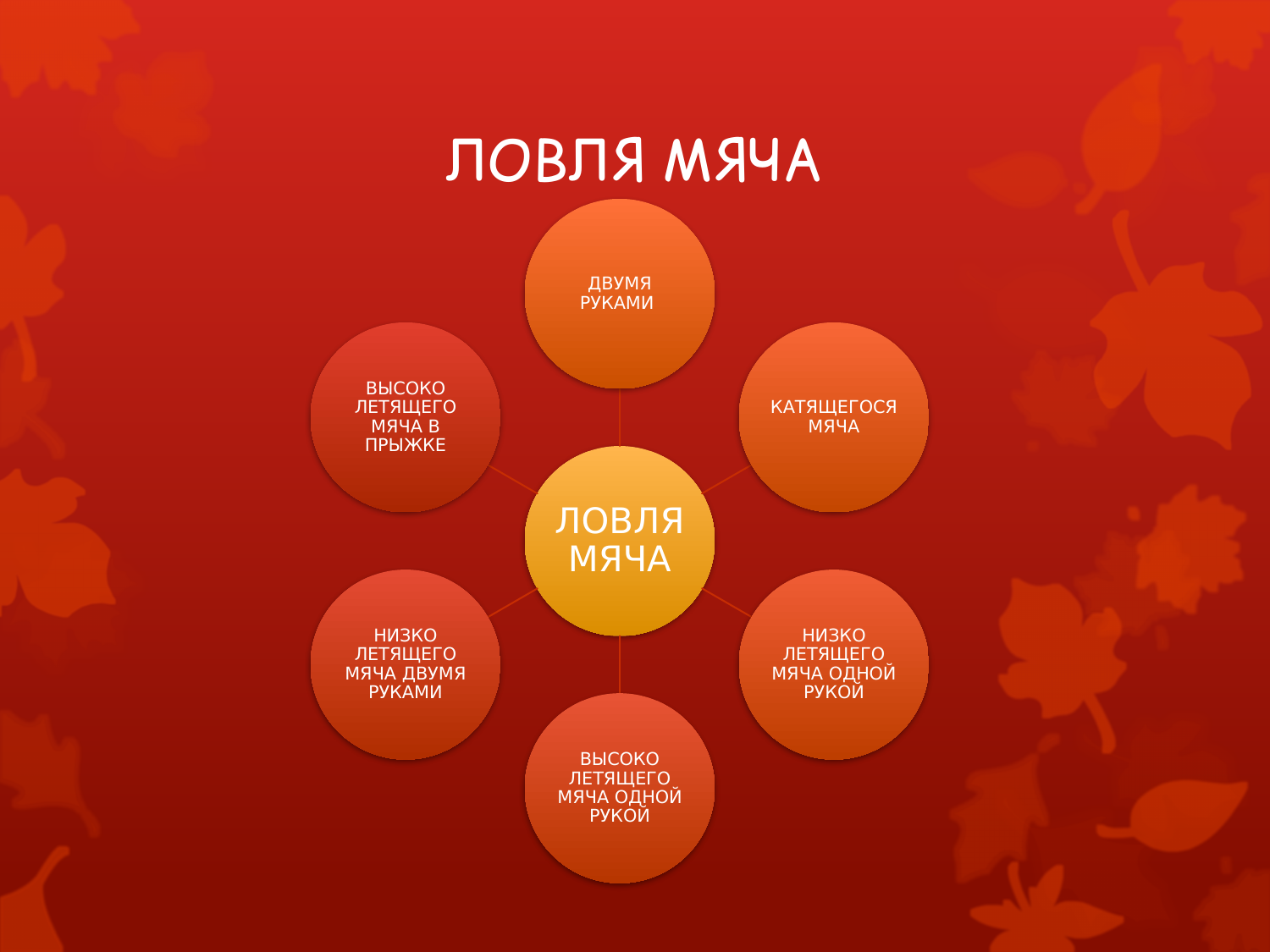

# ЛОВЛЯ МЯЧА
ЛОВЛЯ МЯЧА

ДВУМЯ РУКАМИ

КАТЯЩЕГОСЯ МЯЧА

НИЗКО ЛЕТЯЩЕГО МЯЧА ОДНОЙ РУКОЙ

ВЫСОКО ЛЕТЯЩЕГО МЯЧА ОДНОЙ РУКОЙ

НИЗКО ЛЕТЯЩЕГО МЯЧА ДВУМЯ РУКАМИ

ВЫСОКО ЛЕТЯЩЕГО МЯЧА В ПРЫЖКЕ